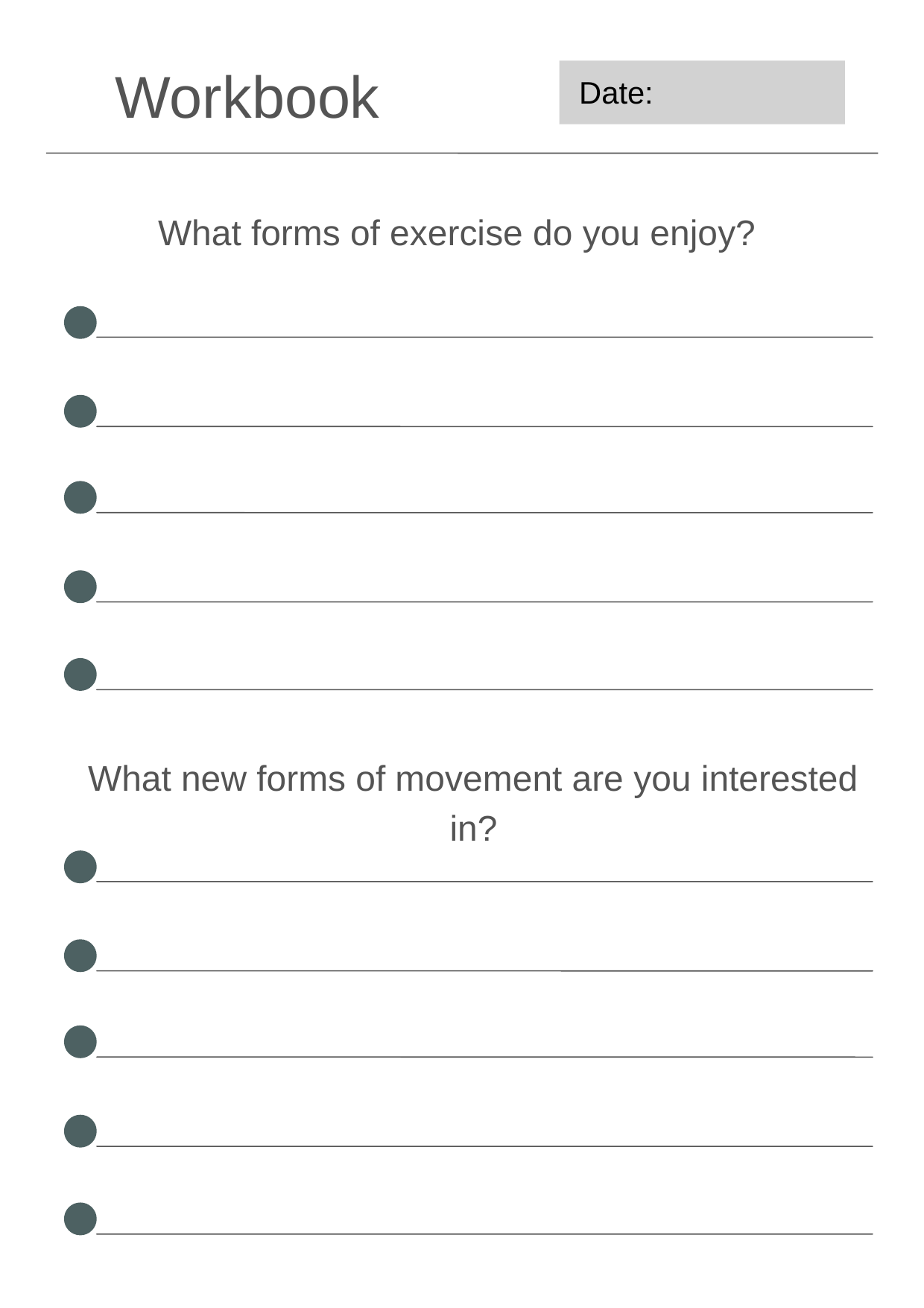

Workbook

Date:

What forms of exercise do you enjoy?

What new forms of movement are you interested in?